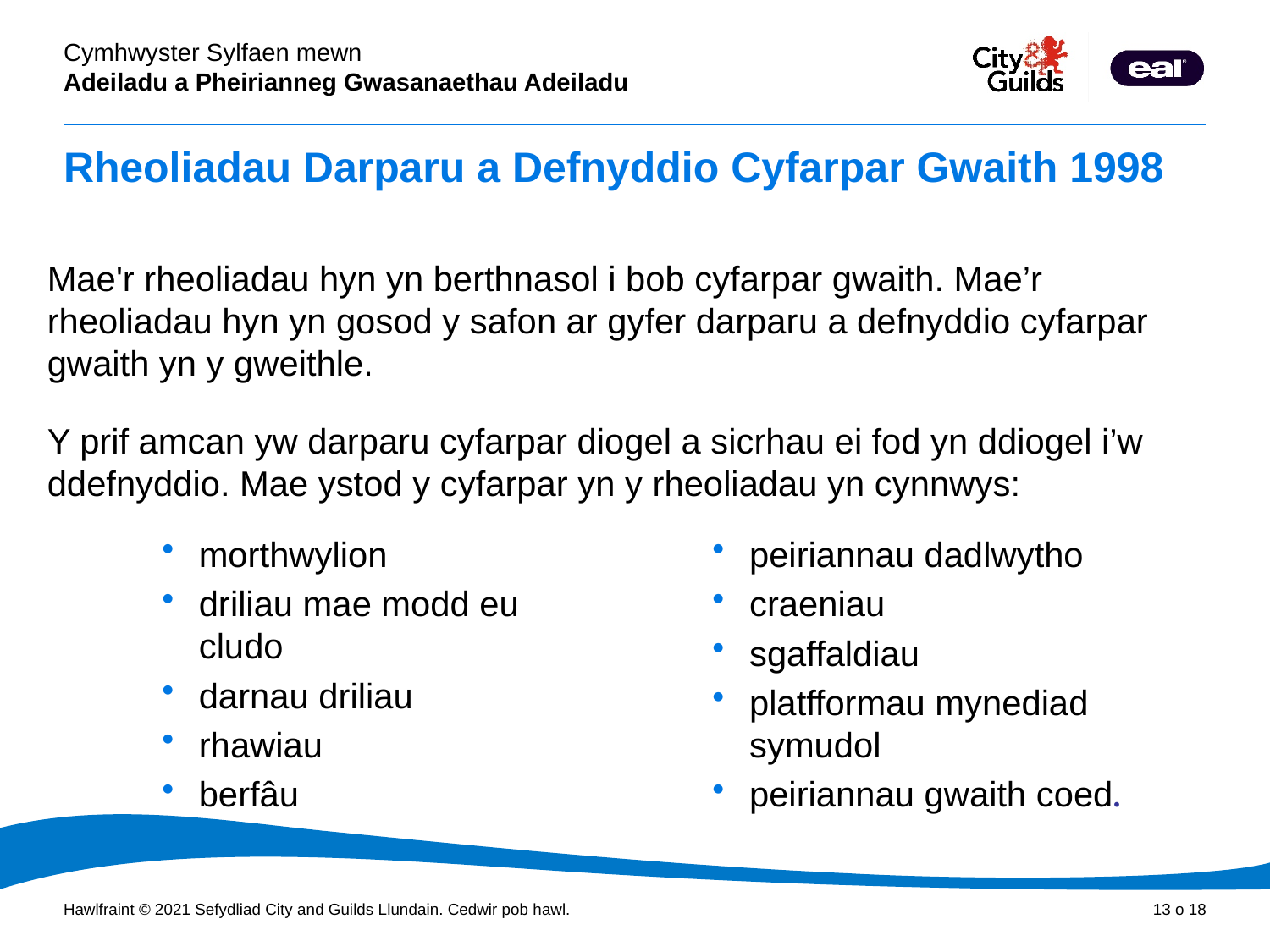

# Rheoliadau Darparu a Defnyddio Cyfarpar Gwaith 1998
Mae'r rheoliadau hyn yn berthnasol i bob cyfarpar gwaith. Mae’r rheoliadau hyn yn gosod y safon ar gyfer darparu a defnyddio cyfarpar gwaith yn y gweithle.
Y prif amcan yw darparu cyfarpar diogel a sicrhau ei fod yn ddiogel i’w ddefnyddio. Mae ystod y cyfarpar yn y rheoliadau yn cynnwys:
morthwylion
driliau mae modd eu cludo
darnau driliau
rhawiau
berfâu
peiriannau dadlwytho
craeniau
sgaffaldiau
platfformau mynediad symudol
peiriannau gwaith coed.